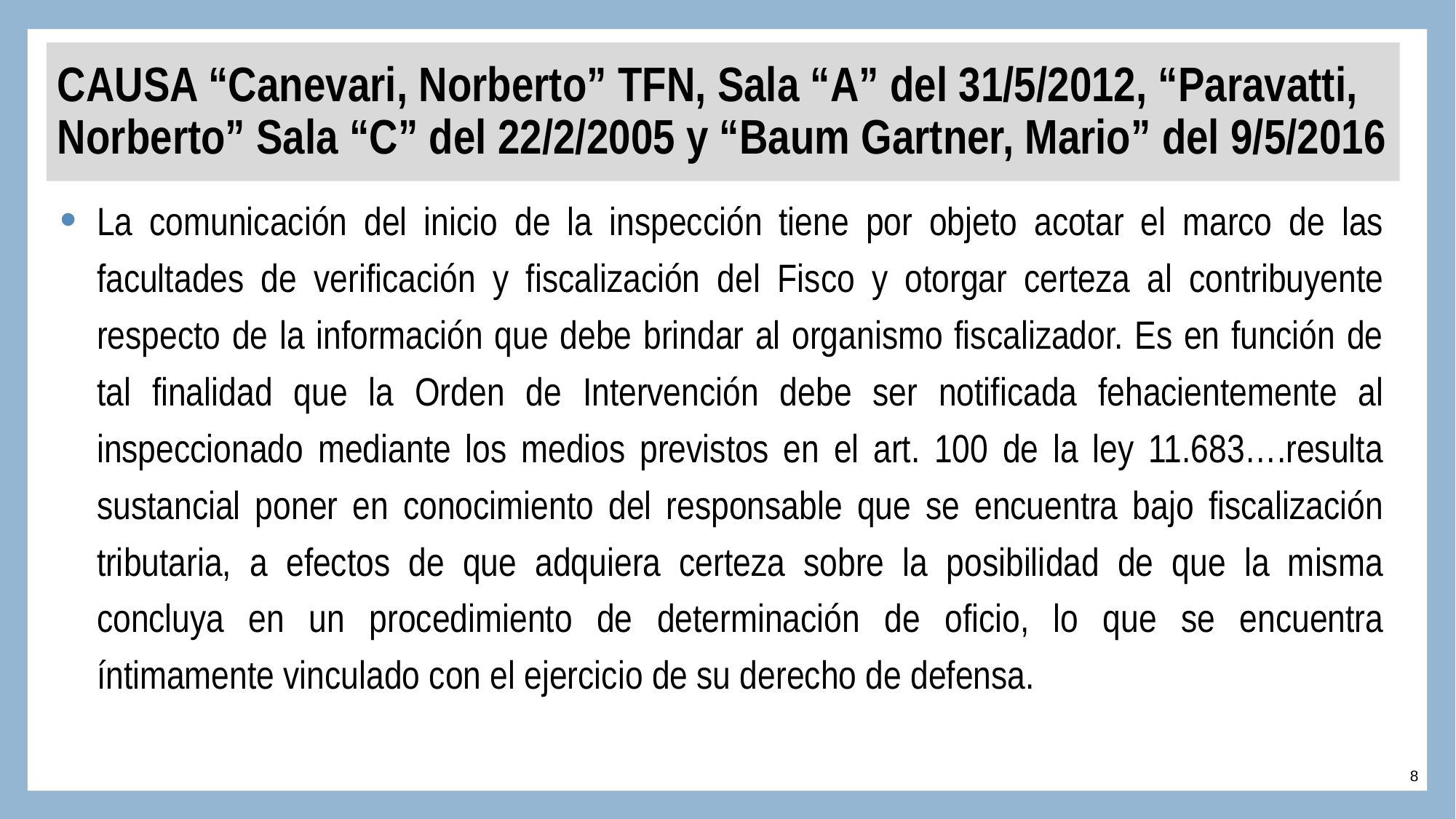

# CAUSA “Canevari, Norberto” TFN, Sala “A” del 31/5/2012, “Paravatti, Norberto” Sala “C” del 22/2/2005 y “Baum Gartner, Mario” del 9/5/2016
La comunicación del inicio de la inspección tiene por objeto acotar el marco de las facultades de verificación y fiscalización del Fisco y otorgar certeza al contribuyente respecto de la información que debe brindar al organismo fiscalizador. Es en función de tal finalidad que la Orden de Intervención debe ser notificada fehacientemente al inspeccionado mediante los medios previstos en el art. 100 de la ley 11.683….resulta sustancial poner en conocimiento del responsable que se encuentra bajo fiscalización tributaria, a efectos de que adquiera certeza sobre la posibilidad de que la misma concluya en un procedimiento de determinación de oficio, lo que se encuentra íntimamente vinculado con el ejercicio de su derecho de defensa.
8